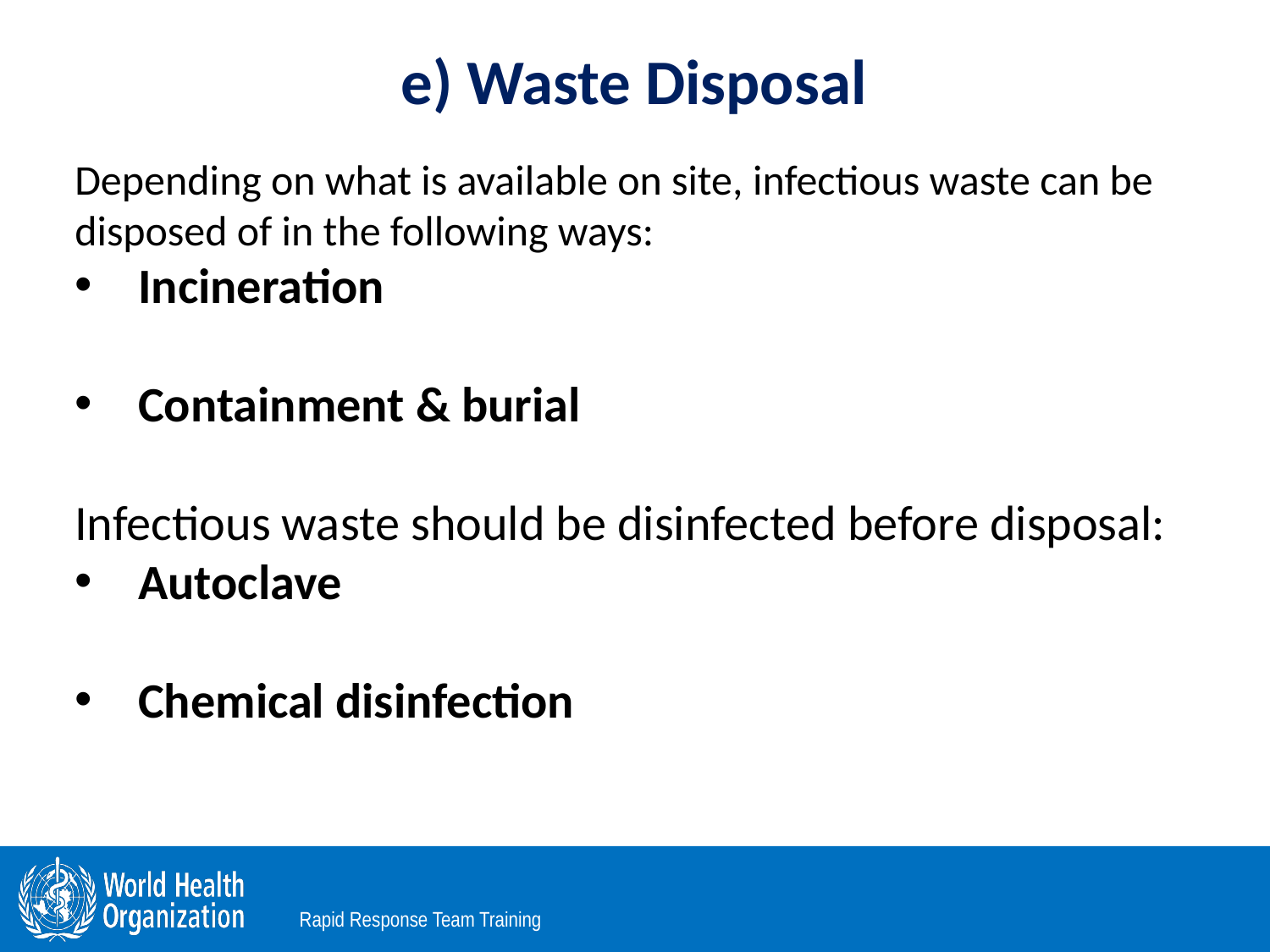

# e) Waste Disposal
Depending on what is available on site, infectious waste can be disposed of in the following ways:
Incineration

Containment & burial

Infectious waste should be disinfected before disposal:
Autoclave

Chemical disinfection